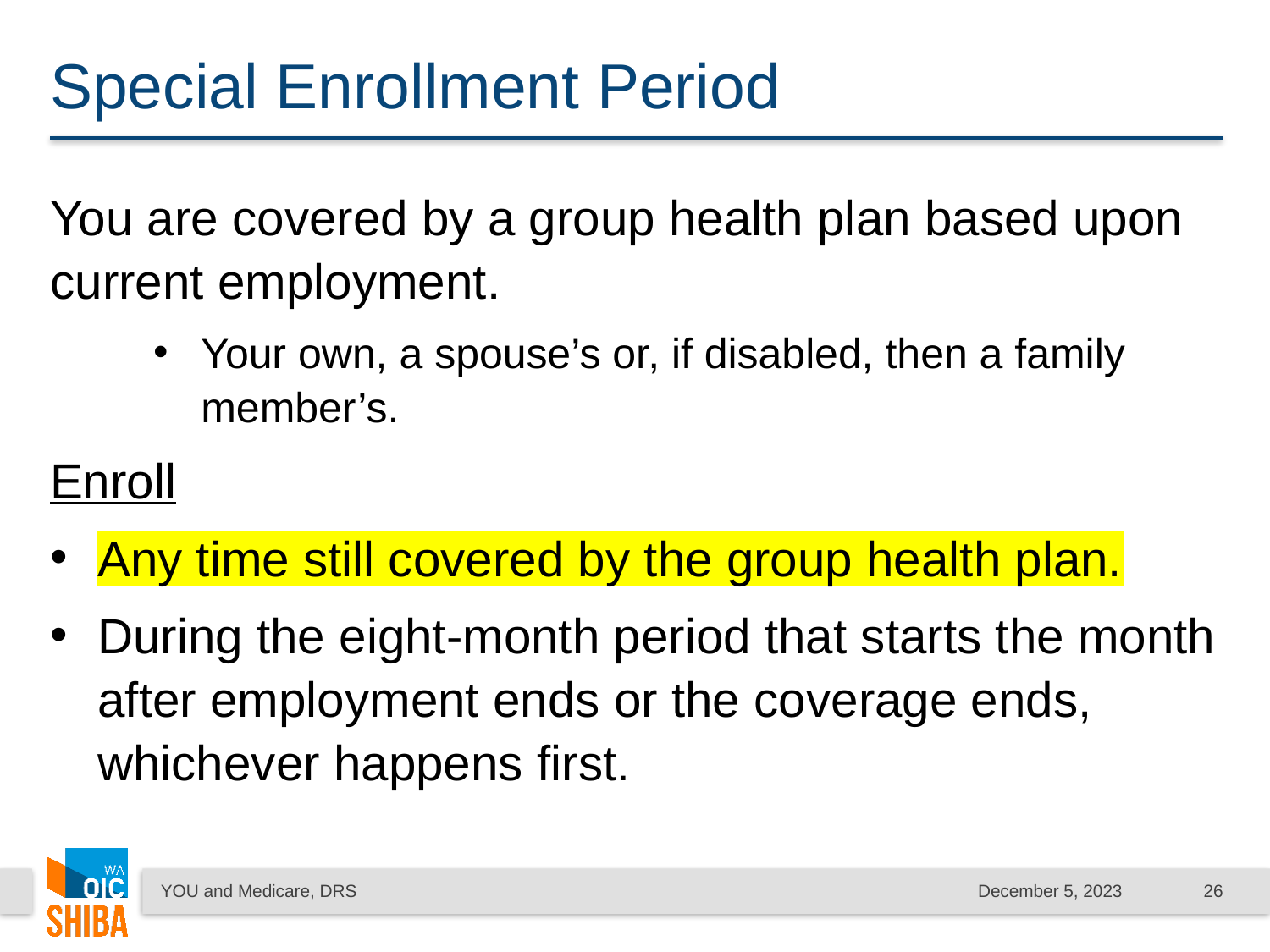

# Special Enrollment Period
You are covered by a group health plan based upon current employment.
Your own, a spouse’s or, if disabled, then a family member’s.
Enroll
Any time still covered by the group health plan.
During the eight-month period that starts the month after employment ends or the coverage ends, whichever happens first.

YOU and Medicare, DRS
December 5, 2023
26